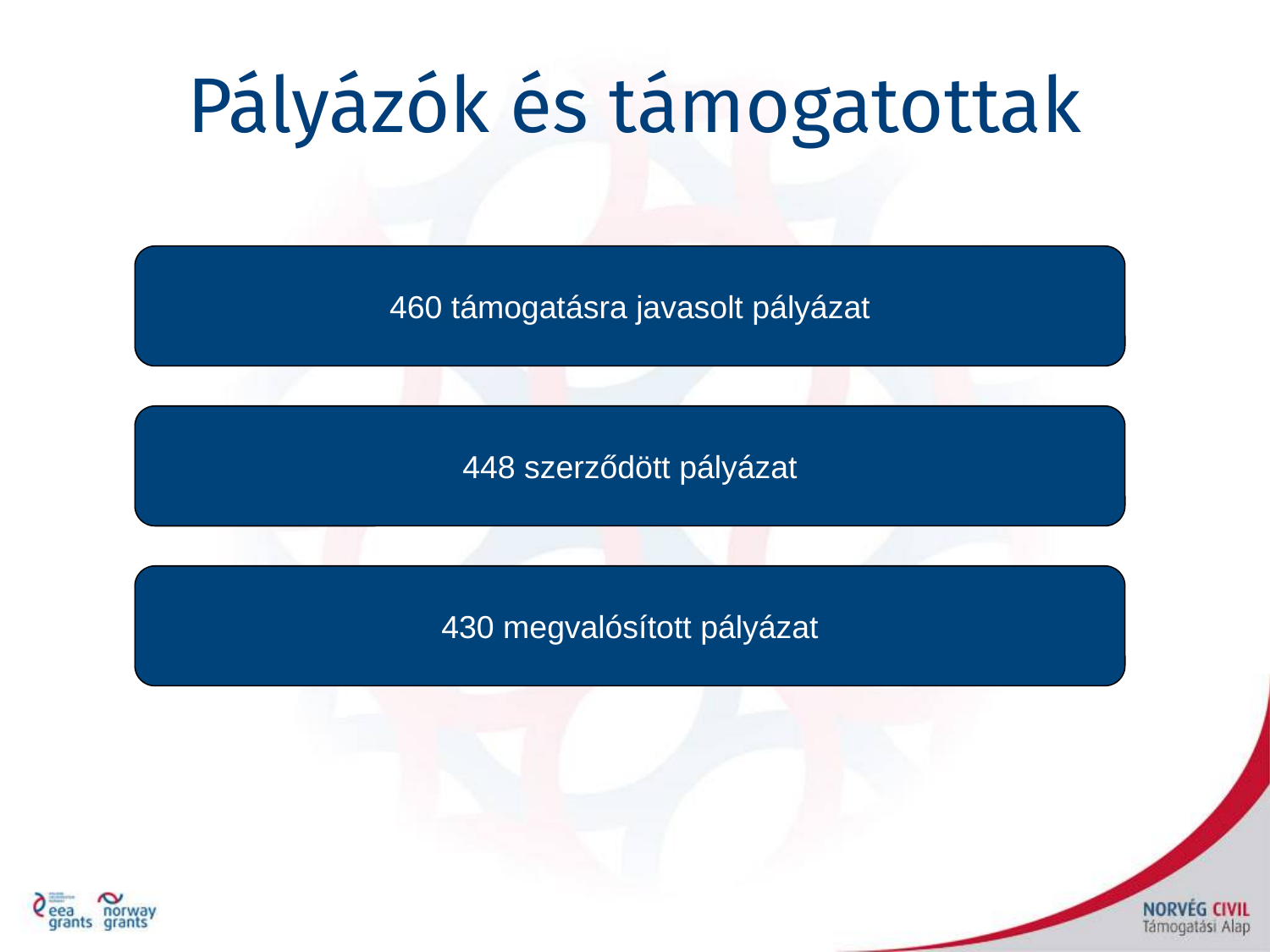

Pályázók és támogatottak
460 támogatásra javasolt pályázat
448 szerződött pályázat
430 megvalósított pályázat